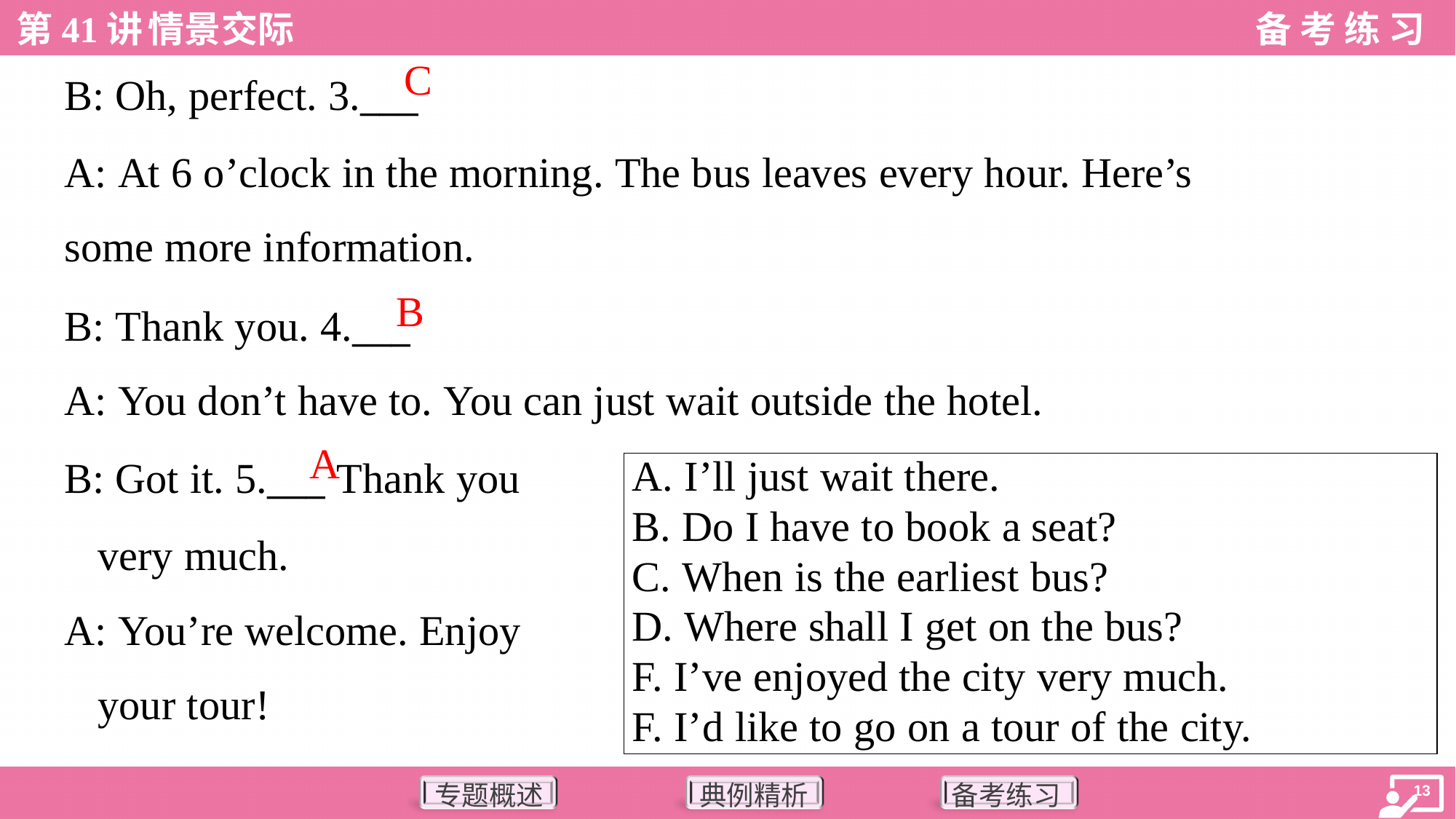

B: Oh, perfect. 3.___
A: At 6 o’clock in the morning. The bus leaves every hour. Here’s
some more information.
C
B: Thank you. 4.___
A: You don’t have to. You can just wait outside the hotel.
B
B: Got it. 5.___ Thank you
   very much.
A: You’re welcome. Enjoy
   your tour!
A
| A. I’ll just wait there. B. Do I have to book a seat? C. When is the earliest bus? D. Where shall I get on the bus? F. I’ve enjoyed the city very much. F. I’d like to go on a tour of the city. |
| --- |